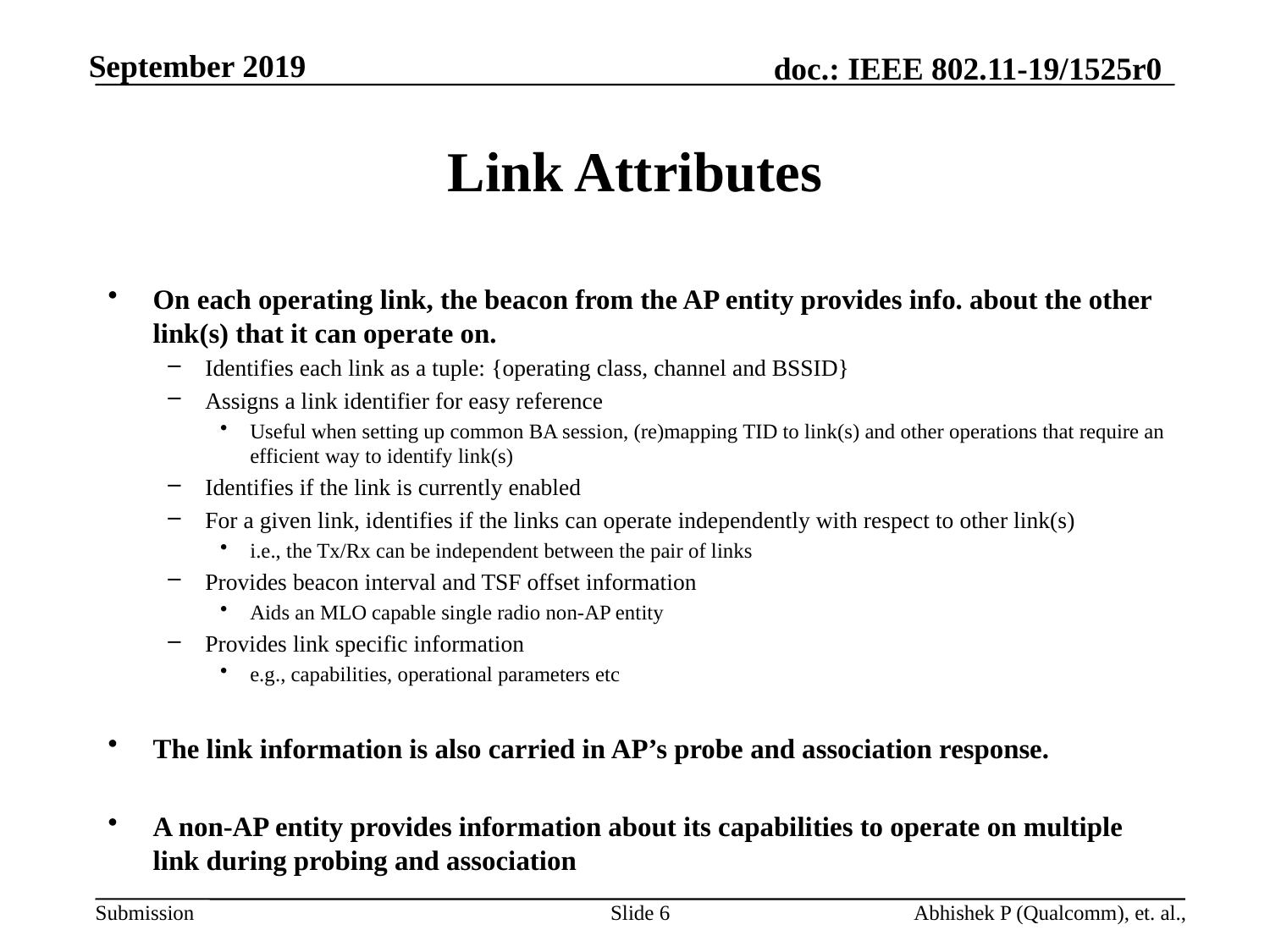

# Link Attributes
On each operating link, the beacon from the AP entity provides info. about the other link(s) that it can operate on.
Identifies each link as a tuple: {operating class, channel and BSSID}
Assigns a link identifier for easy reference
Useful when setting up common BA session, (re)mapping TID to link(s) and other operations that require an efficient way to identify link(s)
Identifies if the link is currently enabled
For a given link, identifies if the links can operate independently with respect to other link(s)
i.e., the Tx/Rx can be independent between the pair of links
Provides beacon interval and TSF offset information
Aids an MLO capable single radio non-AP entity
Provides link specific information
e.g., capabilities, operational parameters etc

The link information is also carried in AP’s probe and association response.

A non-AP entity provides information about its capabilities to operate on multiple link during probing and association
Slide 6
Abhishek P (Qualcomm), et. al.,